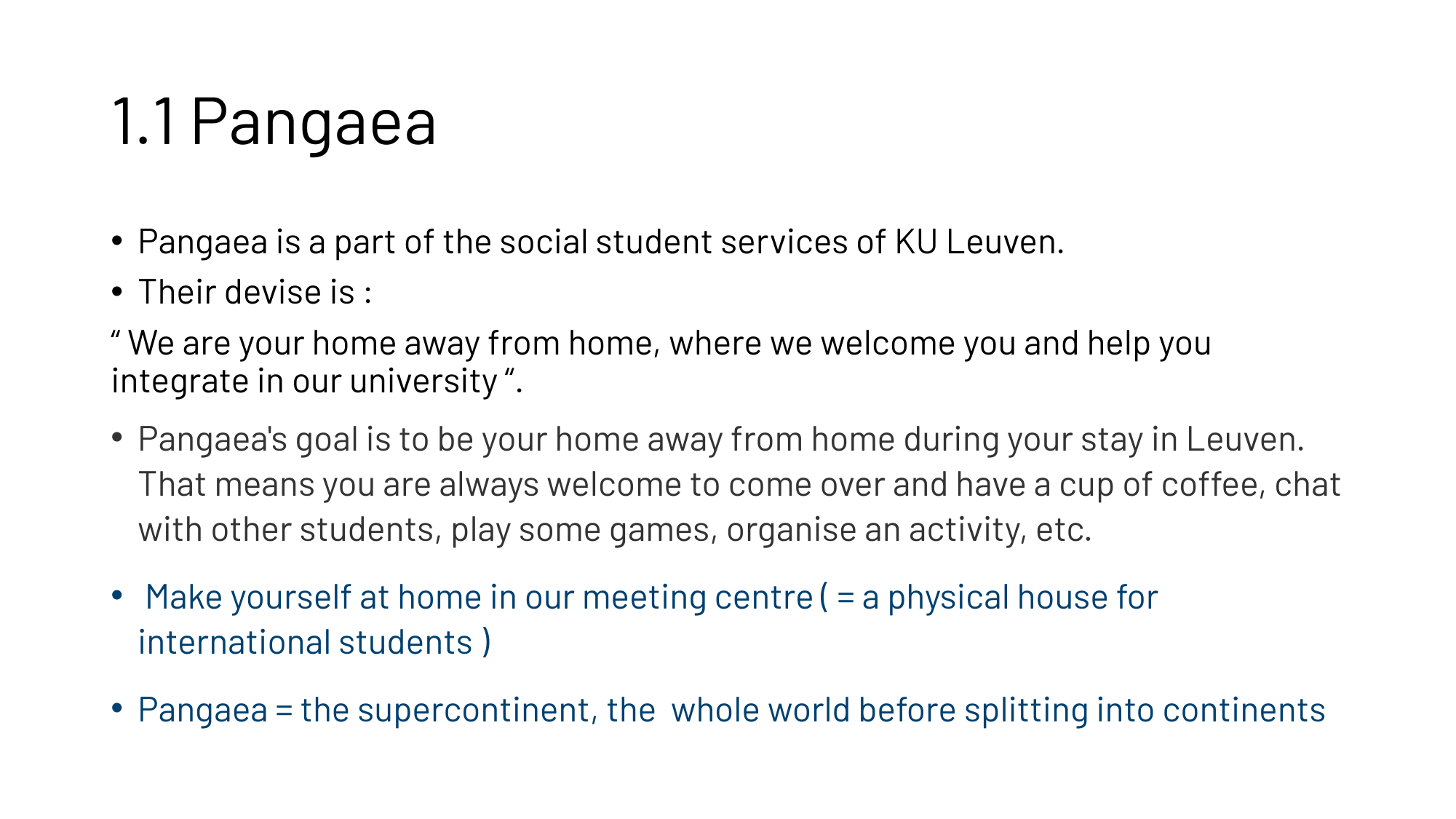

# 1.1 Pangaea
Pangaea is a part of the social student services of KU Leuven.
Their devise is :
“ We are your home away from home, where we welcome you and help you integrate in our university “.
Pangaea's goal is to be your home away from home during your stay in Leuven. That means you are always welcome to come over and have a cup of coffee, chat with other students, play some games, organise an activity, etc.
 Make yourself at home in our meeting centre ( = a physical house for international students )
Pangaea = the supercontinent, the  whole world before splitting into continents